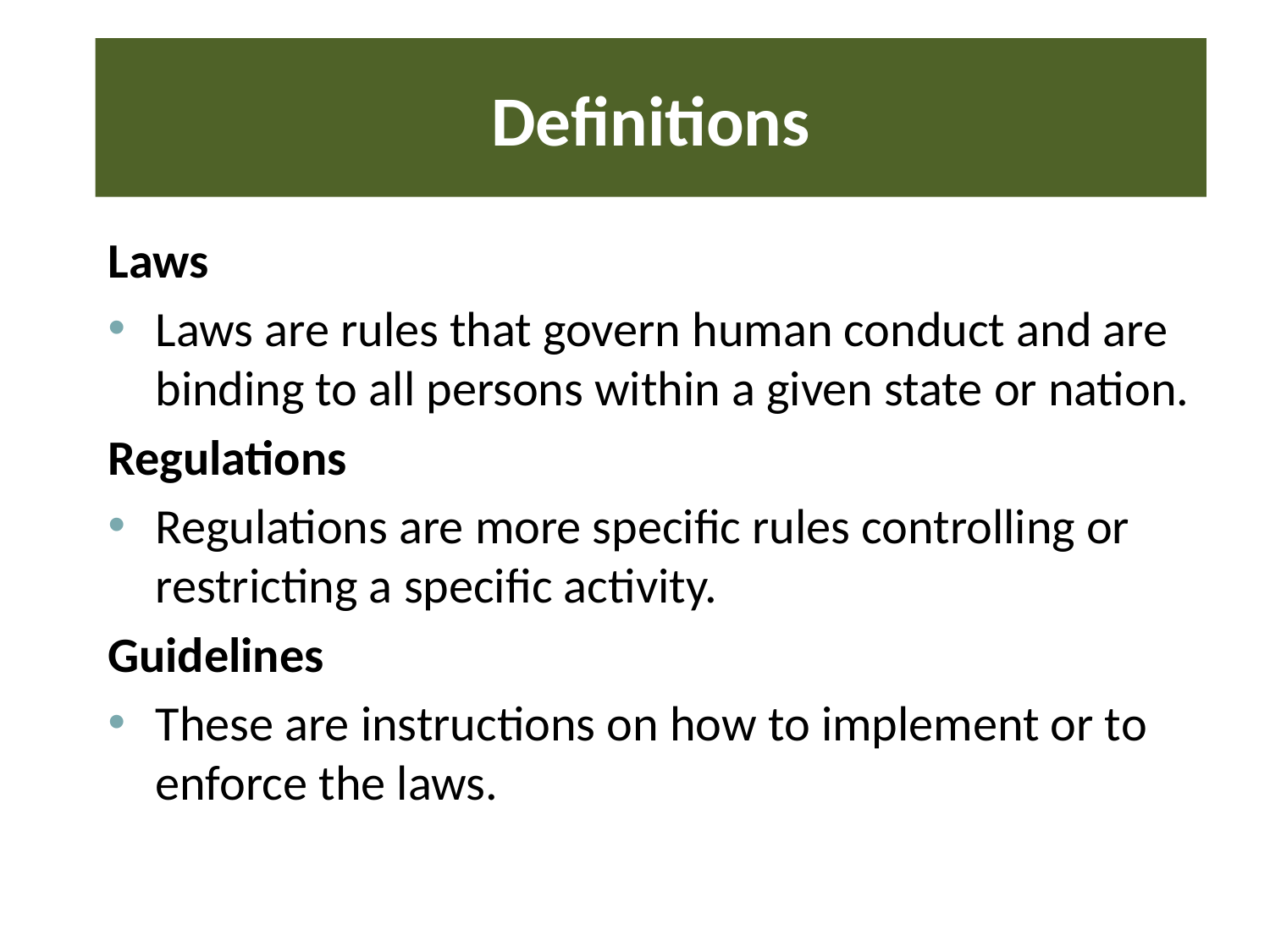

# Definitions
Laws
Laws are rules that govern human conduct and are binding to all persons within a given state or nation.
Regulations
Regulations are more specific rules controlling or restricting a specific activity.
Guidelines
These are instructions on how to implement or to enforce the laws.